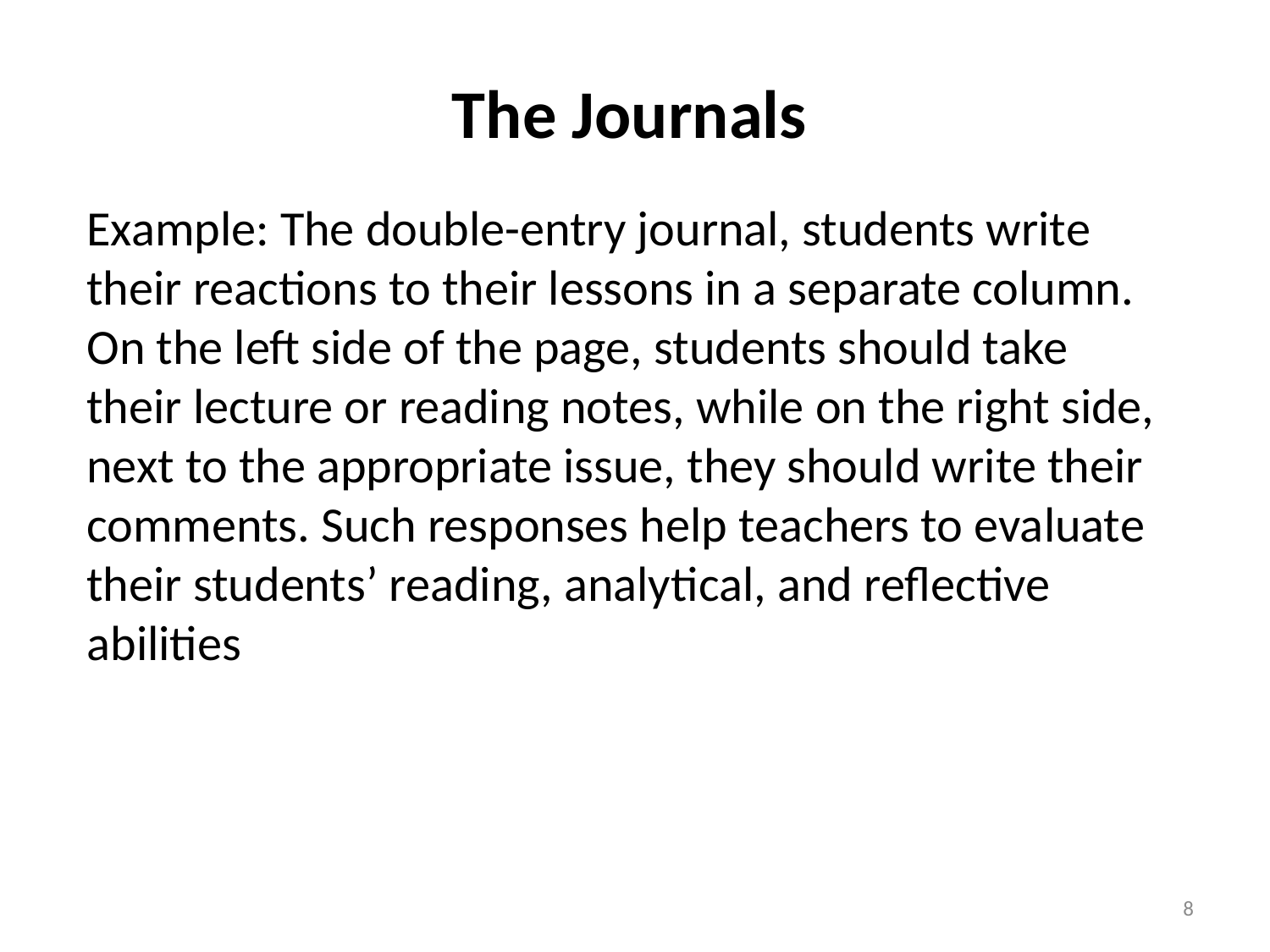

# The Journals
Example: The double-entry journal, students write their reactions to their lessons in a separate column. On the left side of the page, students should take their lecture or reading notes, while on the right side, next to the appropriate issue, they should write their comments. Such responses help teachers to evaluate their students’ reading, analytical, and reflective abilities
8